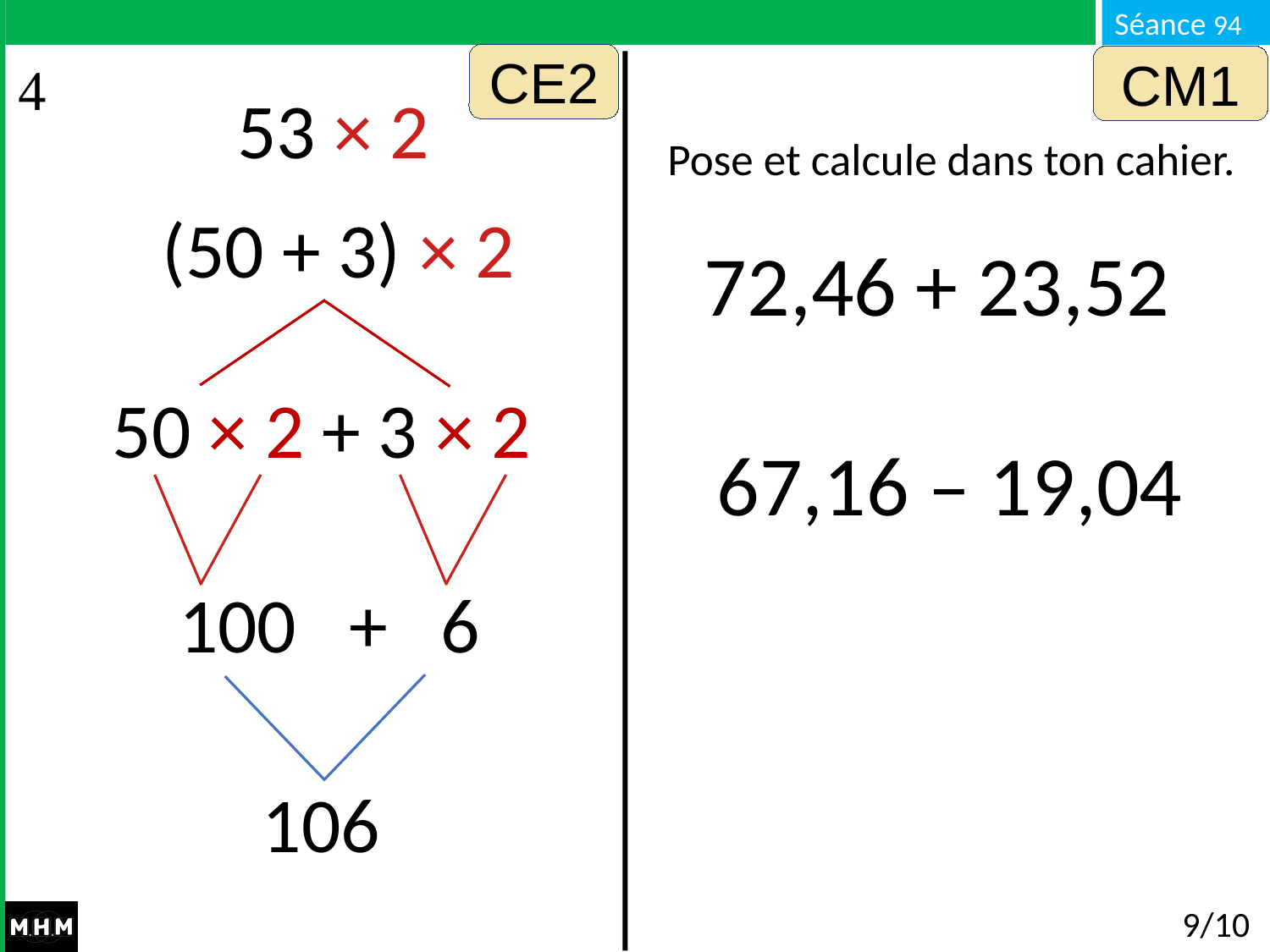

CE2
CM1

53 × 2
Pose et calcule dans ton cahier.
(50 + 3) × 2
72,46 + 23,52
50 × 2 + 3 × 2
67,16 – 19,04
100   +   6
106
# 9/10